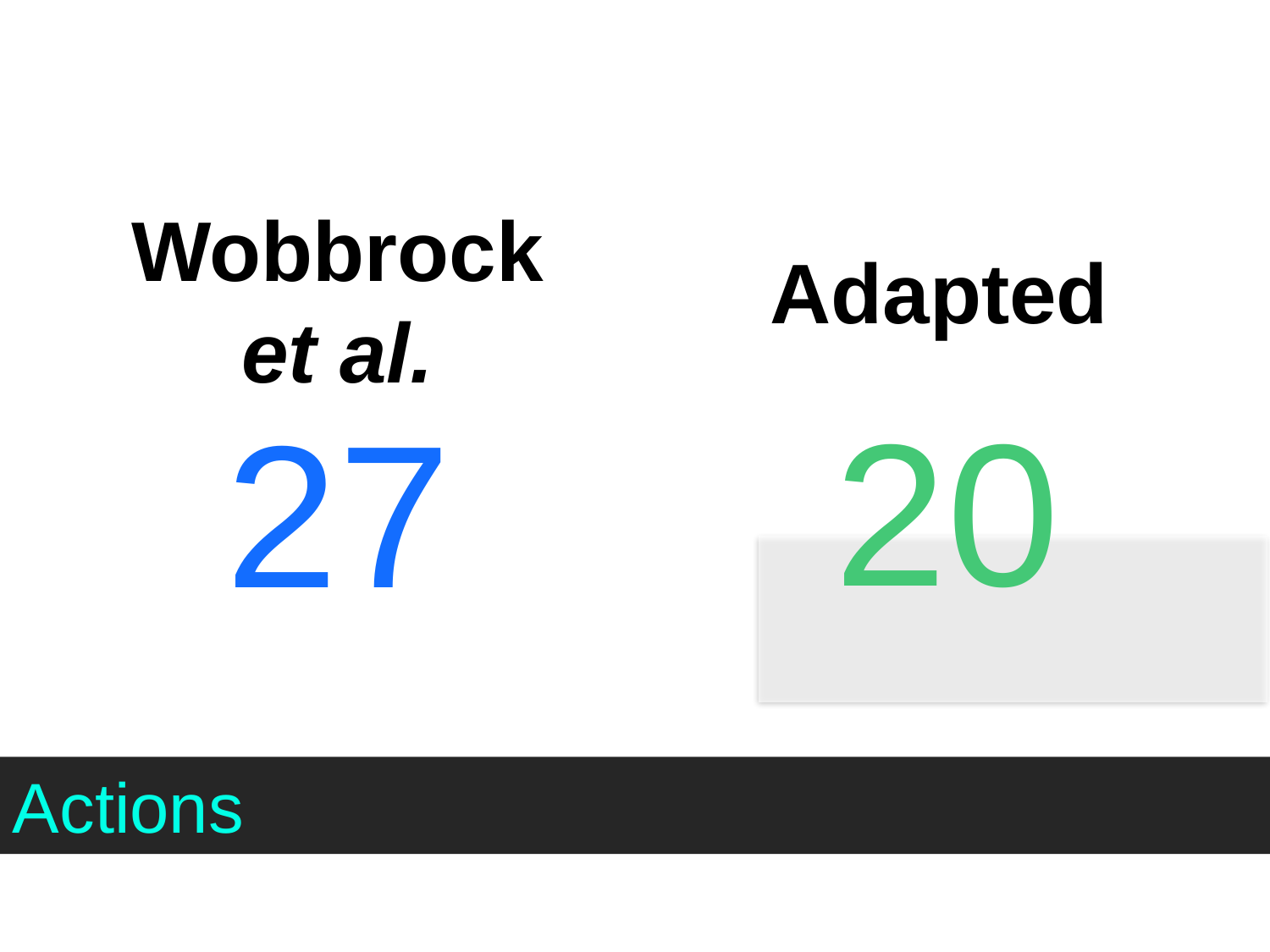

Wobbrock
et al.
Adapted
20
27

Actions